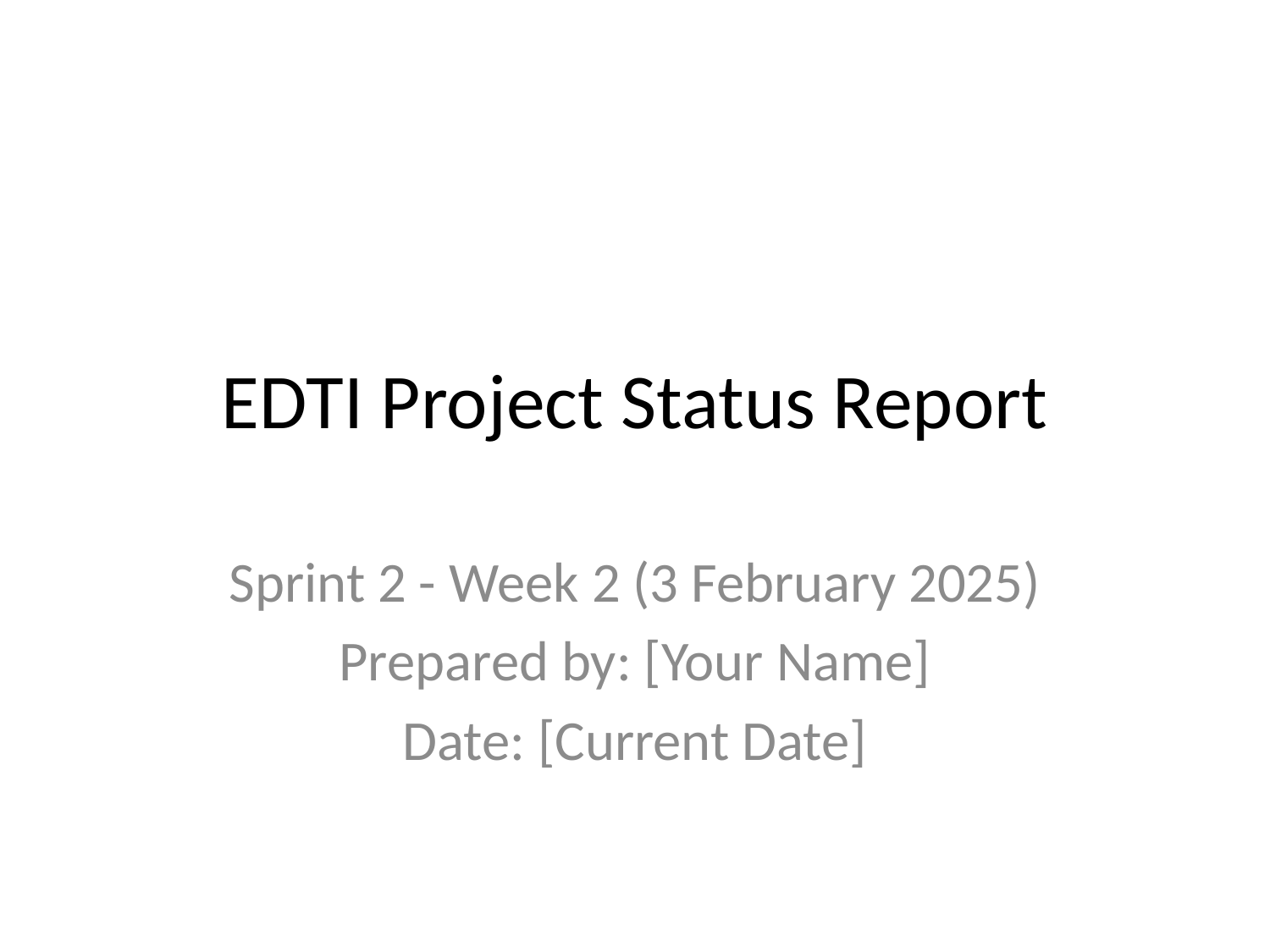

# EDTI Project Status Report
Sprint 2 - Week 2 (3 February 2025)
Prepared by: [Your Name]
Date: [Current Date]